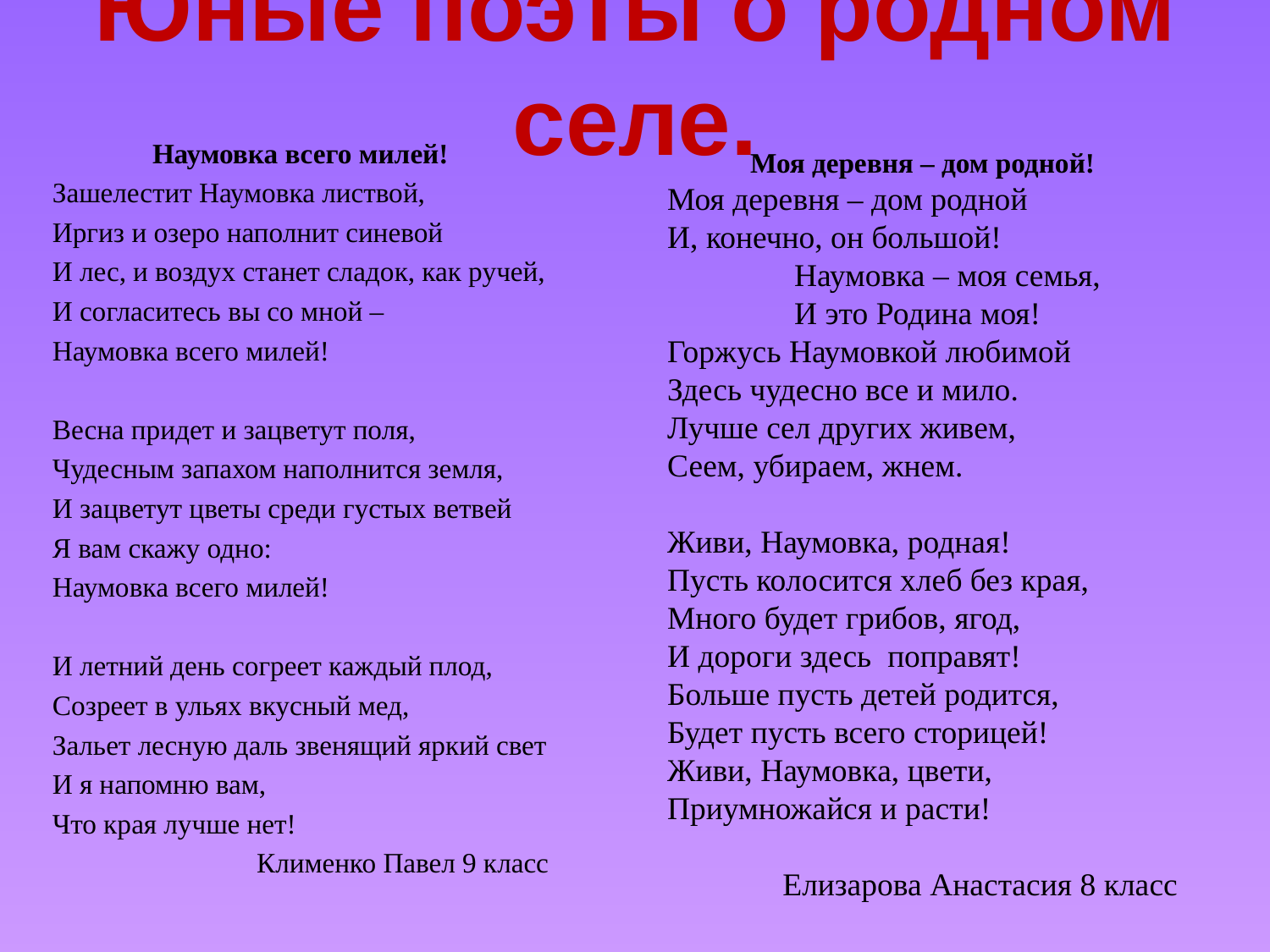

# Юные поэты о родном селе.
Наумовка всего милей!
Зашелестит Наумовка листвой,
Иргиз и озеро наполнит синевой
И лес, и воздух станет сладок, как ручей,
И согласитесь вы со мной –
Наумовка всего милей!

Весна придет и зацветут поля,
Чудесным запахом наполнится земля,
И зацветут цветы среди густых ветвей
Я вам скажу одно:
Наумовка всего милей!

И летний день согреет каждый плод,
Созреет в ульях вкусный мед,
Зальет лесную даль звенящий яркий свет
И я напомню вам,
Что края лучше нет!
Клименко Павел 9 класс

Моя деревня – дом родной!
Моя деревня – дом родной
И, конечно, он большой!
	Наумовка – моя семья,
 	И это Родина моя!
Горжусь Наумовкой любимой
Здесь чудесно все и мило.
Лучше сел других живем,
Сеем, убираем, жнем.

Живи, Наумовка, родная!
Пусть колосится хлеб без края,
Много будет грибов, ягод,
И дороги здесь  поправят!
Больше пусть детей родится,
Будет пусть всего сторицей!
Живи, Наумовка, цвети,
Приумножайся и расти!

Елизарова Анастасия 8 класс